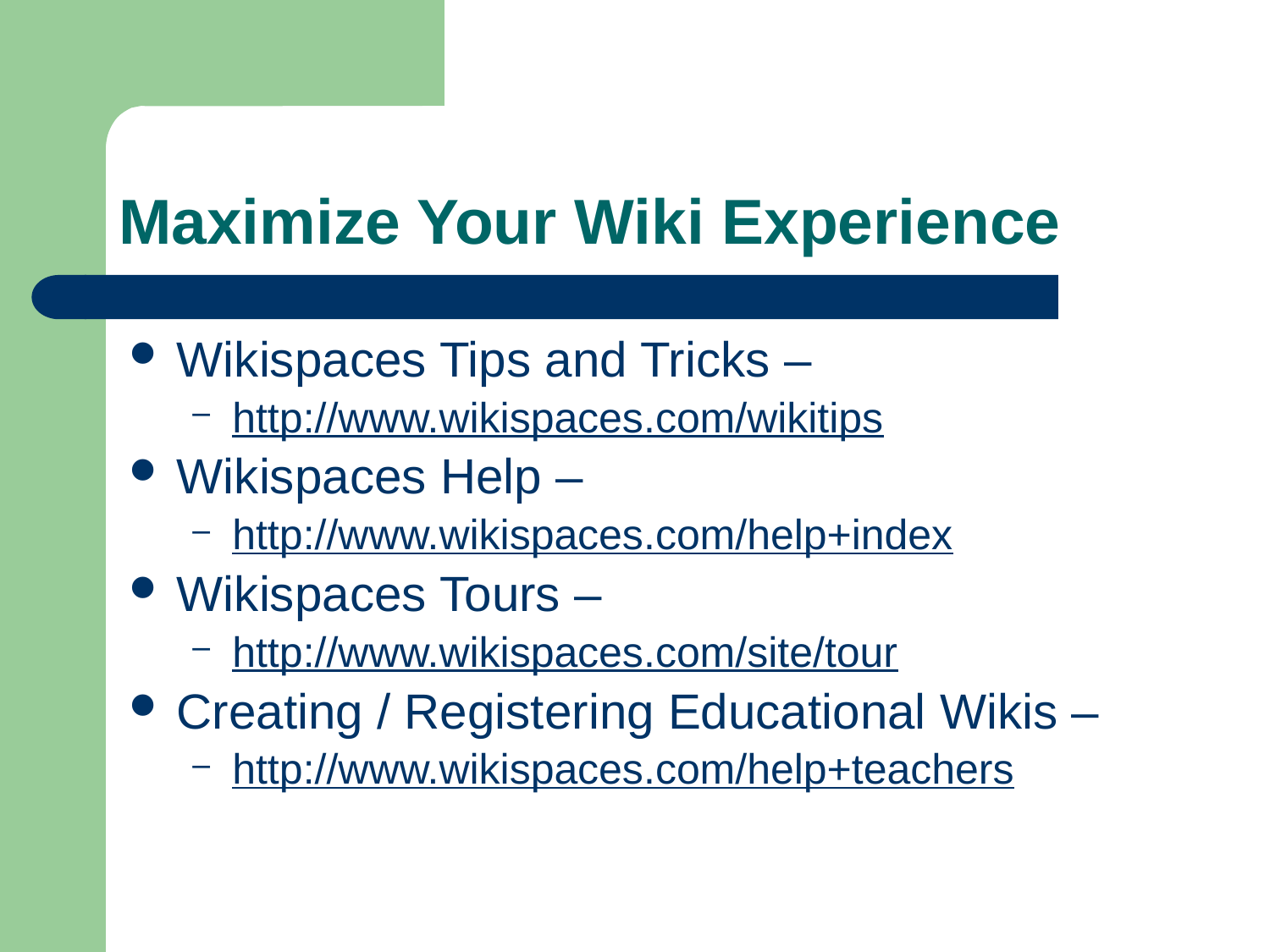

# Maximize Your Wiki Experience
Wikispaces Tips and Tricks –
http://www.wikispaces.com/wikitips
Wikispaces Help –
http://www.wikispaces.com/help+index
Wikispaces Tours –
http://www.wikispaces.com/site/tour
Creating / Registering Educational Wikis –
http://www.wikispaces.com/help+teachers